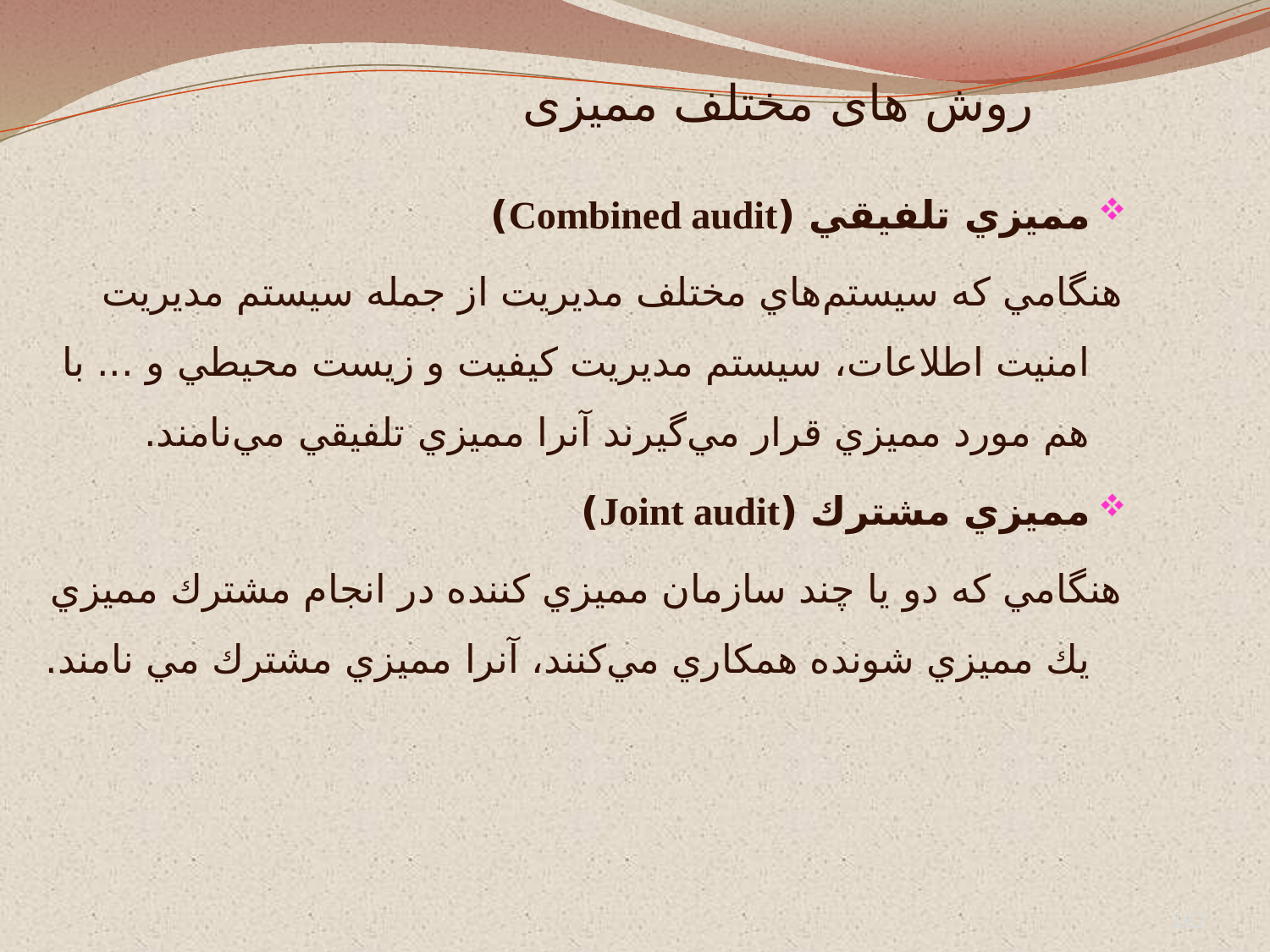

# روش های مختلف ممیزی
مميزي تلفيقي (Combined audit)
هنگامي كه سيستم‌هاي مختلف مديريت از جمله سیستم مدیریت امنیت اطلاعات، سیستم مدیریت كيفيت و زيست محيطي و ... با هم مورد مميزي قرار مي‌گيرند آنرا مميزي تلفيقي مي‌نامند.
مميزي مشترك (Joint audit)
هنگامي كه دو يا چند سازمان مميزي كننده در انجام مشترك مميزي يك مميزي شونده همكاري مي‌كنند، آنرا مميزي مشترك مي نامند.
162